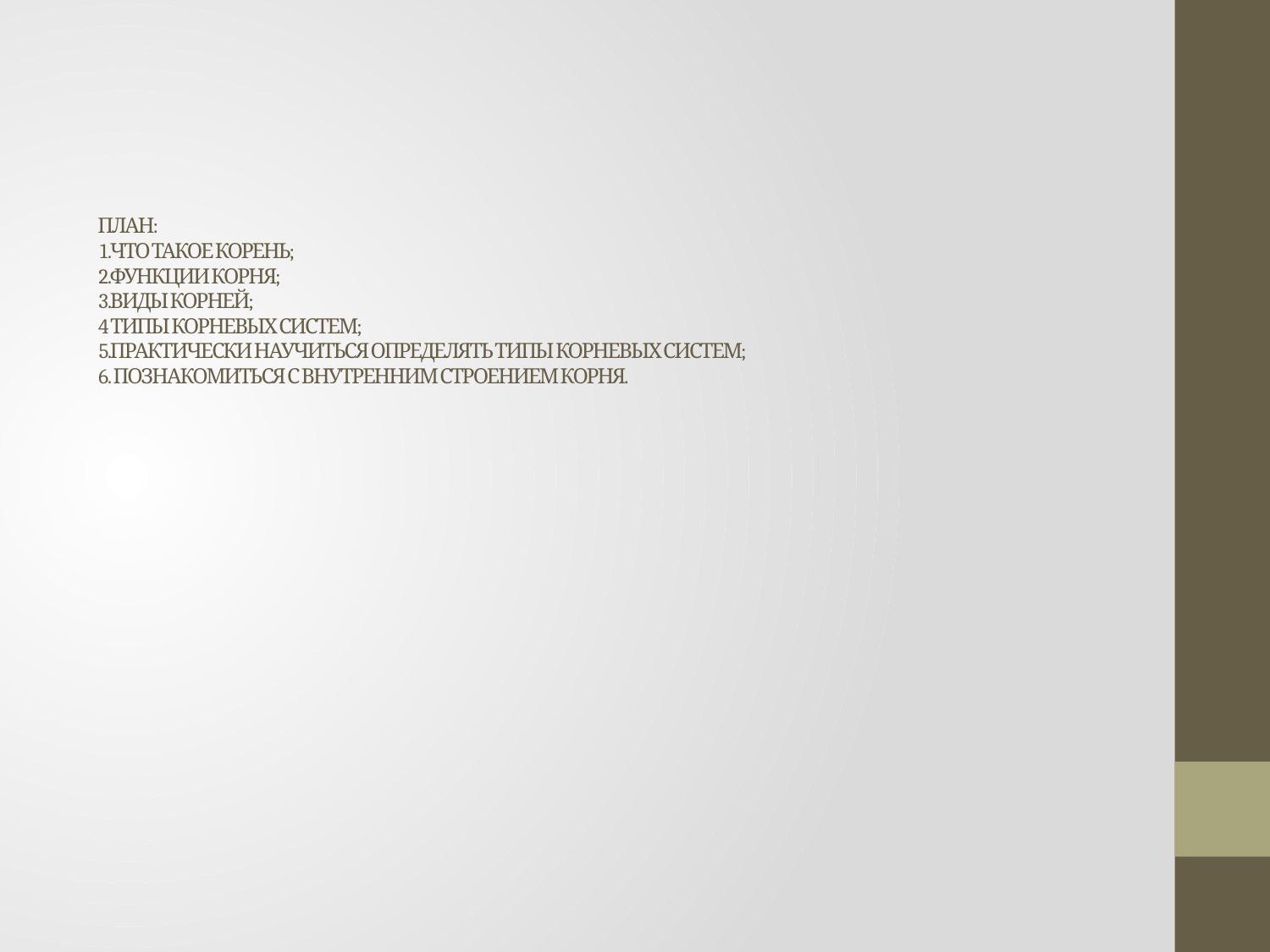

# План: 1.что такое корень; 2.функции корня; 3.виды корней; 4 типы корневых систем; 5.практически научиться определять типы корневых систем; 6. познакомиться с внутренним строением корня.